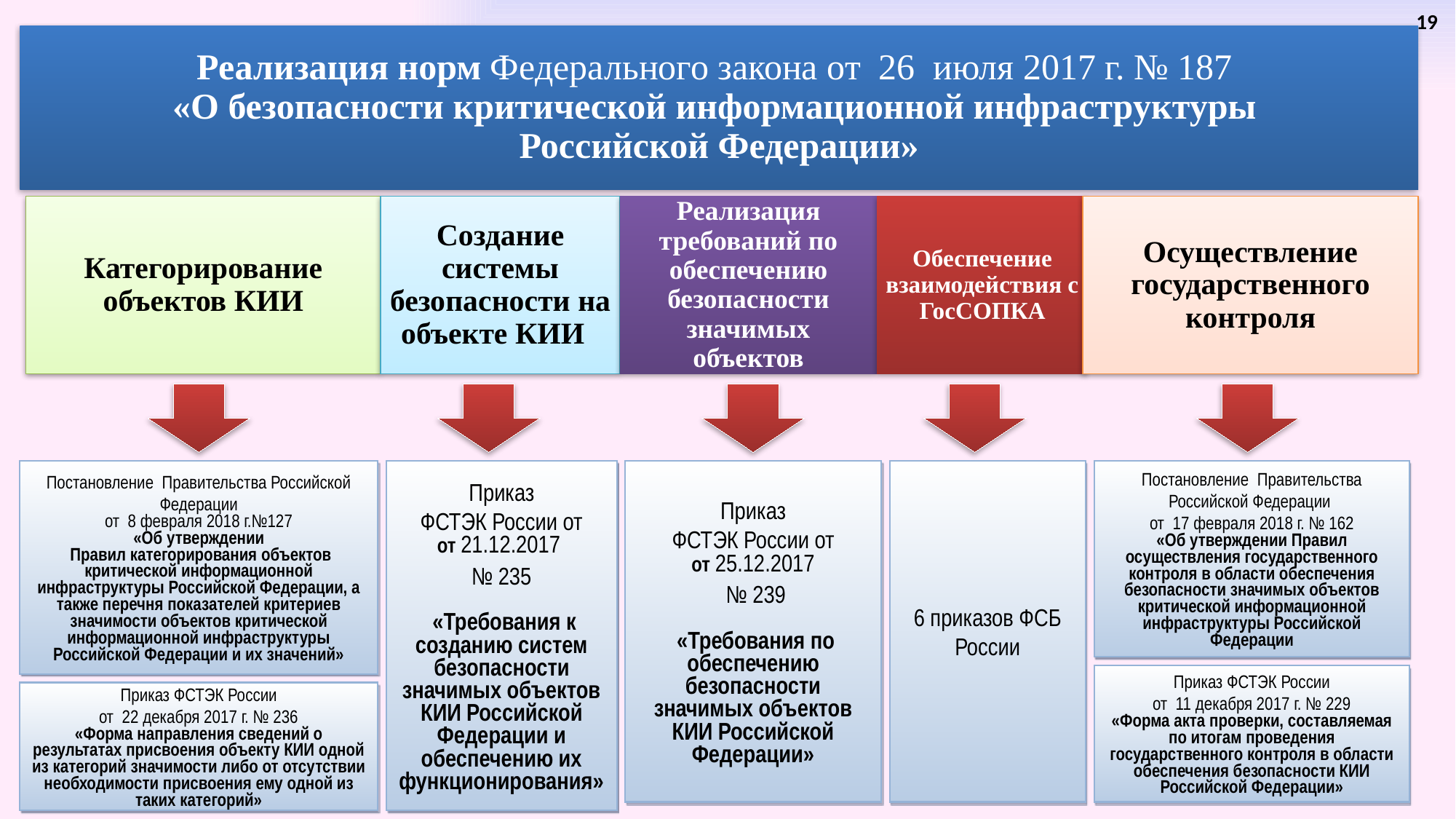

19
Реализация норм Федерального закона от  26  июля 2017 г. № 187
«О безопасности критической информационной инфраструктуры
Российской Федерации»
Категорирование объектов КИИ
Создание системы безопасности на объекте КИИ
Реализация требований по обеспечению безопасности значимых объектов
Обеспечение взаимодействия с ГосСОПКА
Осуществление государственного контроля

Постановление  Правительства Российской Федерации
от  8 февраля 2018 г.№127
«Об утверждении
 Правил категорирования объектов критической информационной инфраструктуры Российской Федерации, а также перечня показателей критериев значимости объектов критической информационной инфраструктуры Российской Федерации и их значений»
Приказ
 ФСТЭК России от
от 21.12.2017
№ 235

 «Требования к созданию систем безопасности значимых объектов КИИ Российской Федерации и обеспечению их функционирования»
Приказ
 ФСТЭК России от
от 25.12.2017
 № 239

 «Требования по обеспечению безопасности значимых объектов КИИ Российской Федерации»
6 приказов ФСБ России
Постановление  Правительства Российской Федерации
от  17 февраля 2018 г. № 162
«Об утверждении Правил осуществления государственного контроля в области обеспечения безопасности значимых объектов критической информационной инфраструктуры Российской Федерации
Приказ ФСТЭК России
от  11 декабря 2017 г. № 229
«Форма акта проверки, составляемая по итогам проведения государственного контроля в области обеспечения безопасности КИИ Российской Федерации»
Приказ ФСТЭК России
от  22 декабря 2017 г. № 236
«Форма направления сведений о результатах присвоения объекту КИИ одной из категорий значимости либо от отсутствии необходимости присвоения ему одной из таких категорий»